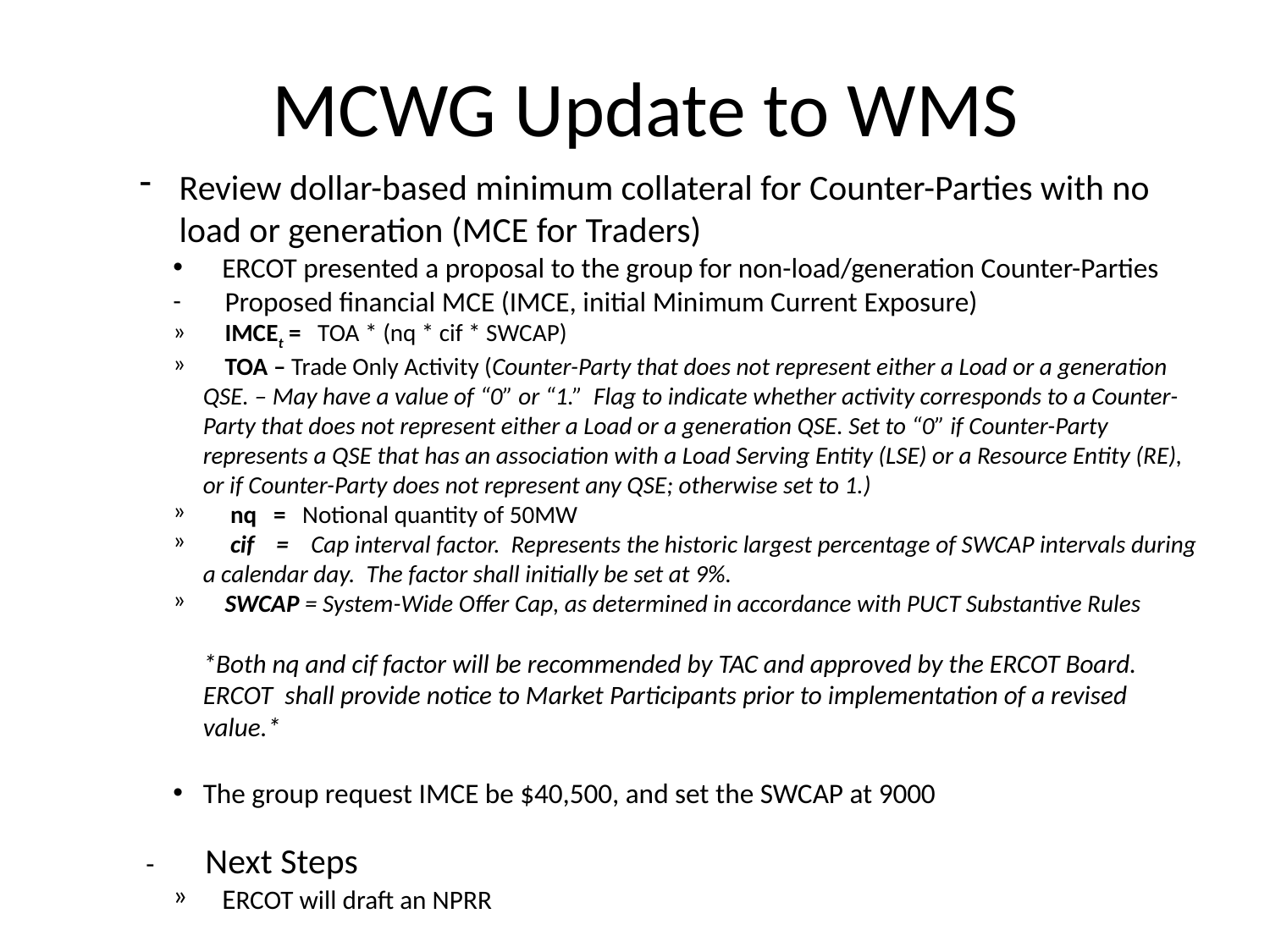

MCWG Update to WMS
Review dollar-based minimum collateral for Counter-Parties with no load or generation (MCE for Traders)
   ERCOT presented a proposal to the group for non-load/generation Counter-Parties
    Proposed financial MCE (IMCE, initial Minimum Current Exposure)
    IMCEt =   TOA * (nq * cif * SWCAP)
    TOA – Trade Only Activity (Counter-Party that does not represent either a Load or a generation QSE. – May have a value of “0” or “1.”  Flag to indicate whether activity corresponds to a Counter-Party that does not represent either a Load or a generation QSE. Set to “0” if Counter-Party represents a QSE that has an association with a Load Serving Entity (LSE) or a Resource Entity (RE), or if Counter-Party does not represent any QSE; otherwise set to 1.)
     nq   =   Notional quantity of 50MW
     cif    =    Cap interval factor.  Represents the historic largest percentage of SWCAP intervals during a calendar day.  The factor shall initially be set at 9%.
    SWCAP = System-Wide Offer Cap, as determined in accordance with PUCT Substantive Rules

	*Both nq and cif factor will be recommended by TAC and approved by the ERCOT Board. 	ERCOT  shall provide notice to Market Participants prior to implementation of a revised 	value.*

The group request IMCE be $40,500, and set the SWCAP at 9000

           -        Next Steps
   ERCOT will draft an NPRR